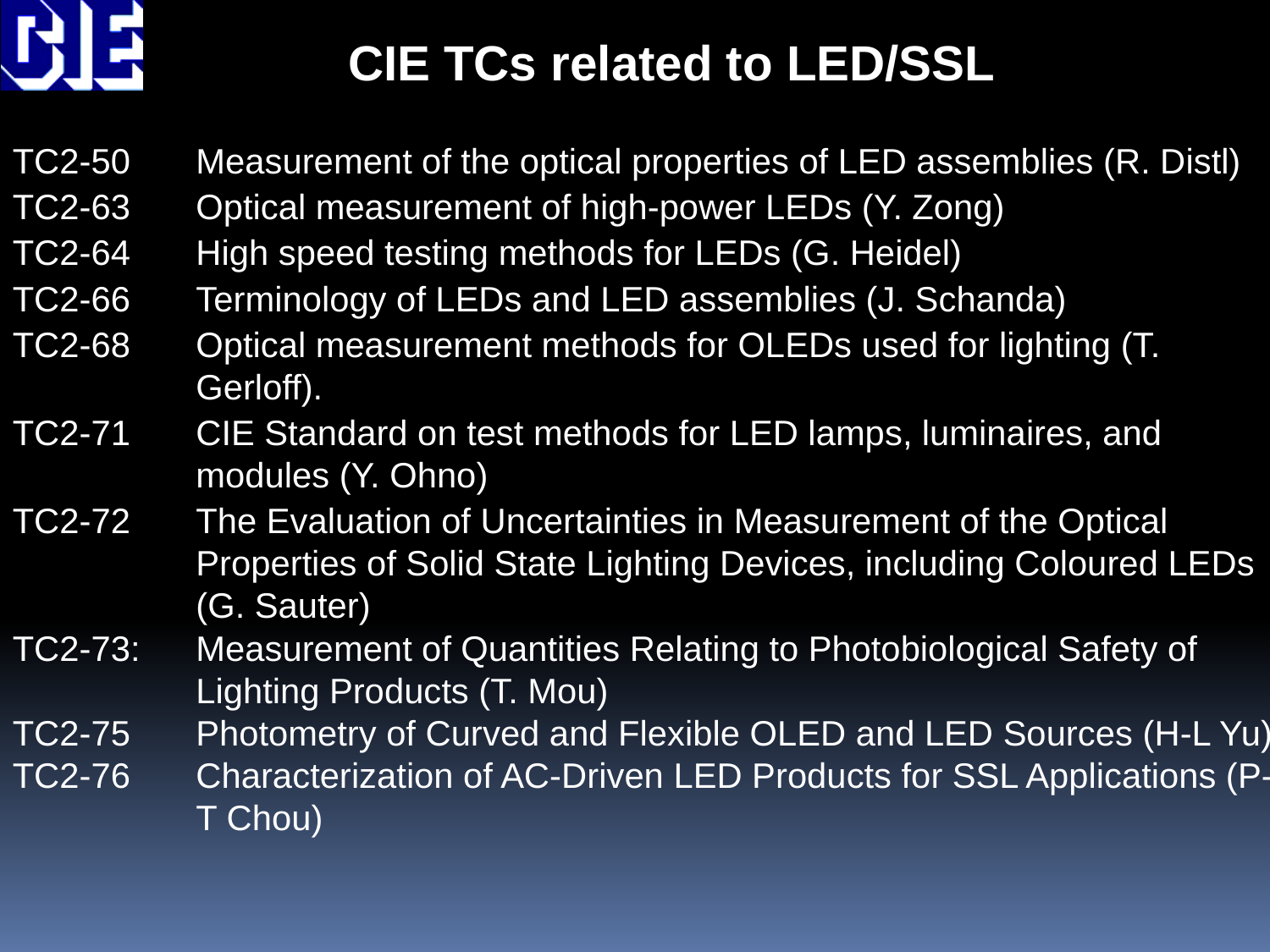

CIE TCs related to LED/SSL
TC2-50 	Measurement of the optical properties of LED assemblies (R. Distl)
TC2-63	Optical measurement of high-power LEDs (Y. Zong)
TC2-64	High speed testing methods for LEDs (G. Heidel)
TC2-66	Terminology of LEDs and LED assemblies (J. Schanda)
TC2-68	Optical measurement methods for OLEDs used for lighting (T. Gerloff).
TC2-71	CIE Standard on test methods for LED lamps, luminaires, and modules (Y. Ohno)
TC2-72 	The Evaluation of Uncertainties in Measurement of the Optical Properties of Solid State Lighting Devices, including Coloured LEDs (G. Sauter)
TC2-73: 	Measurement of Quantities Relating to Photobiological Safety of Lighting Products (T. Mou)
TC2-75 	Photometry of Curved and Flexible OLED and LED Sources (H-L Yu)
TC2-76 	Characterization of AC-Driven LED Products for SSL Applications (P-T Chou)